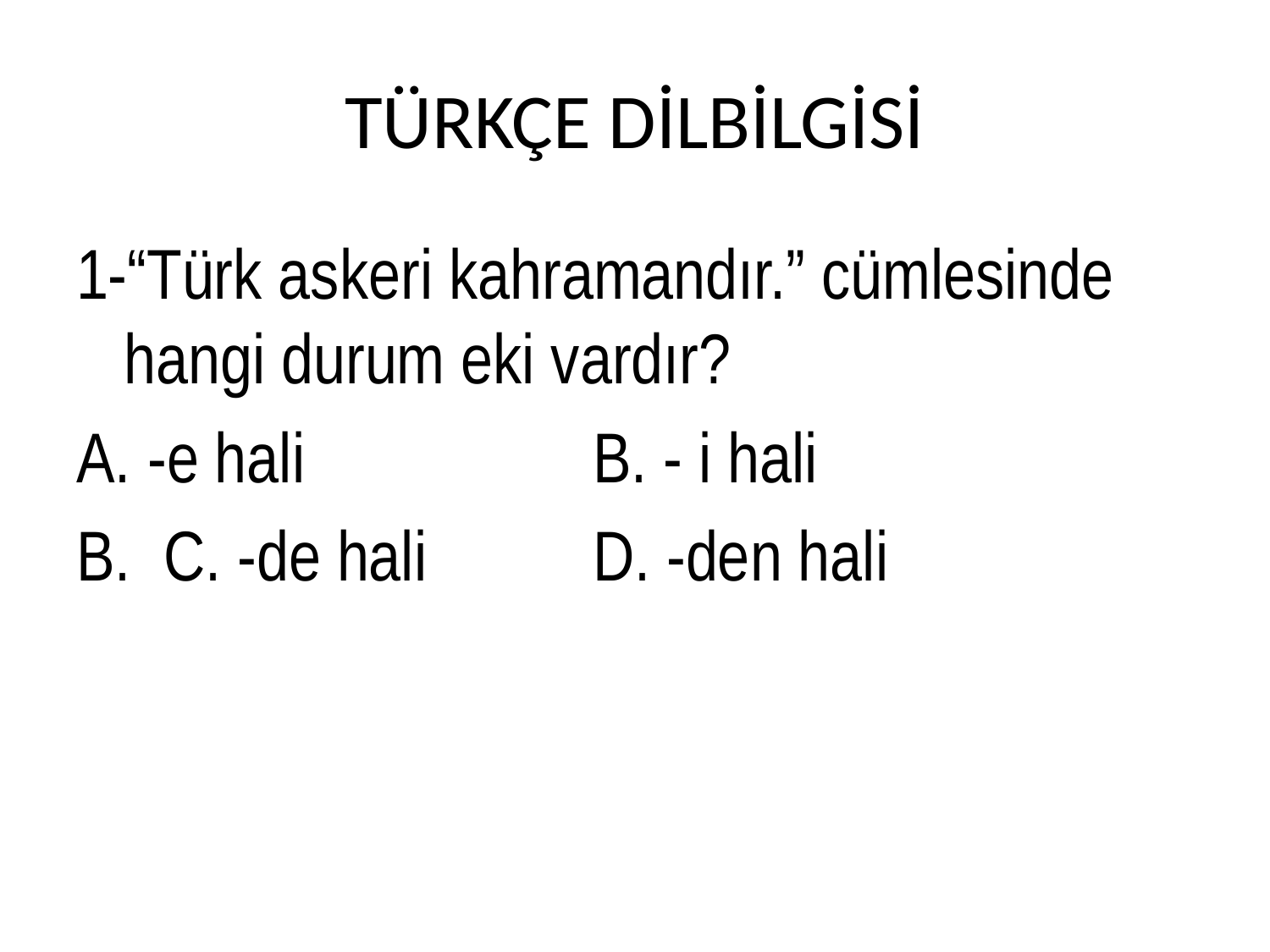

# TÜRKÇE DİLBİLGİSİ
1-“Türk askeri kahramandır.” cümlesinde hangi durum eki vardır?
-e hali      	    B. - i hali
 C. -de hali 	    D. -den hali